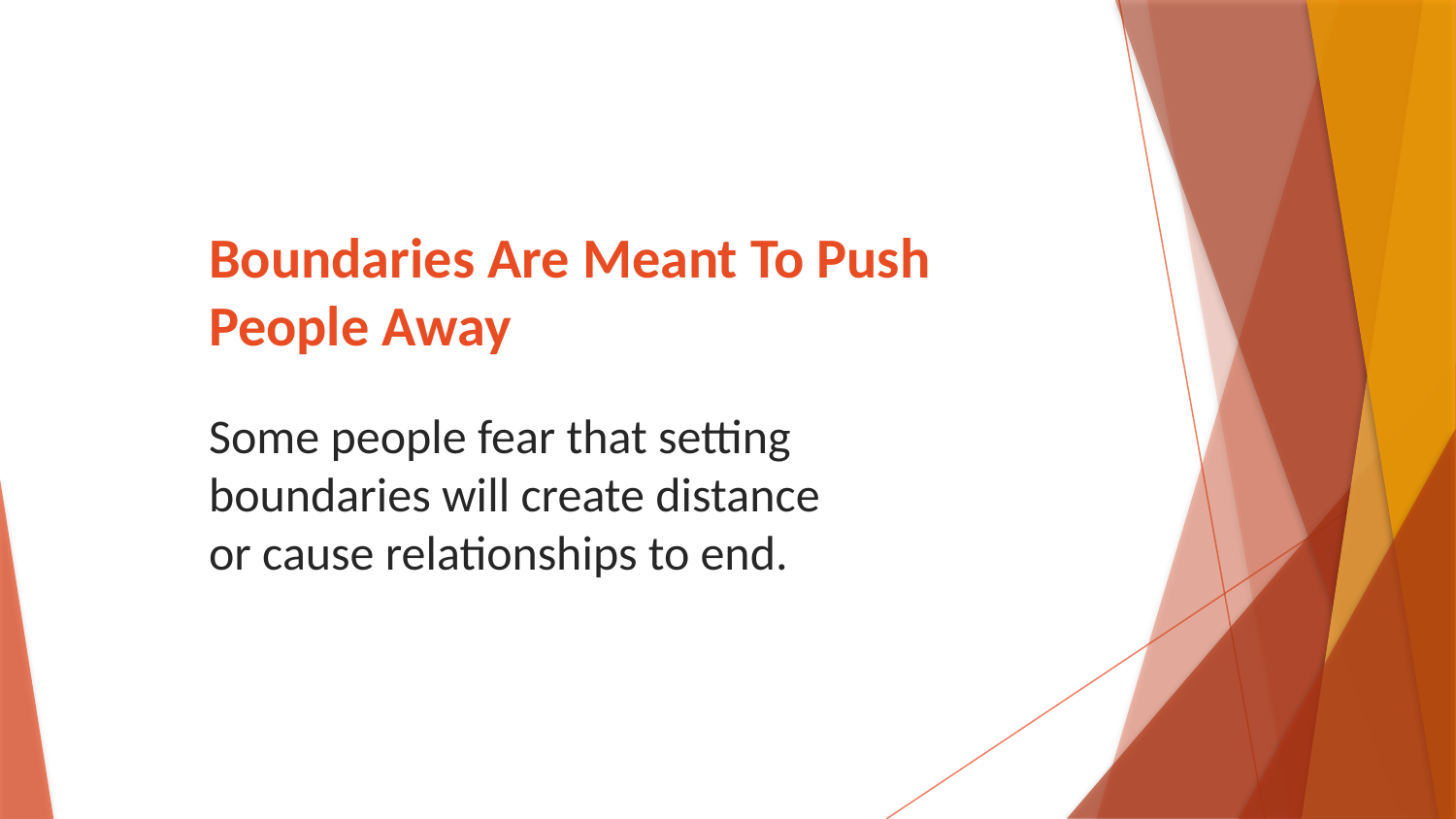

# Boundaries Are Meant To Push People Away
Some people fear that setting boundaries will create distance or cause relationships to end.